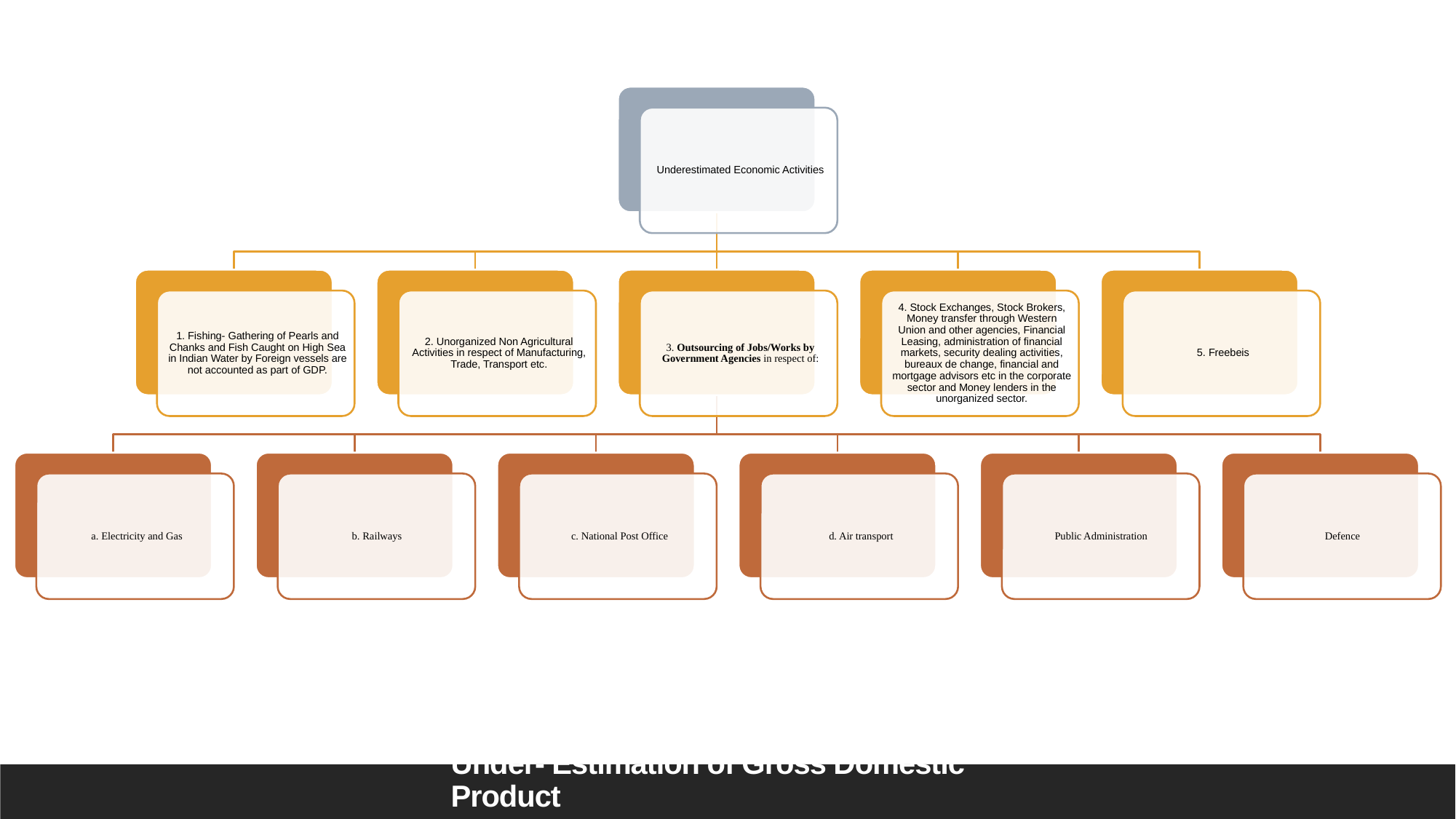

Underestimated Economic Activities
1. Fishing- Gathering of Pearls and Chanks and Fish Caught on High Sea in Indian Water by Foreign vessels are not accounted as part of GDP.
2. Unorganized Non Agricultural Activities in respect of Manufacturing, Trade, Transport etc.
3. Outsourcing of Jobs/Works by Government Agencies in respect of:
a. Electricity and Gas
b. Railways
c. National Post Office
d. Air transport
Public Administration
Defence
4. Stock Exchanges, Stock Brokers, Money transfer through Western Union and other agencies, Financial Leasing, administration of financial markets, security dealing activities, bureaux de change, financial and mortgage advisors etc in the corporate sector and Money lenders in the unorganized sector.
5. Freebeis
Under- Estimation of Gross Domestic Product